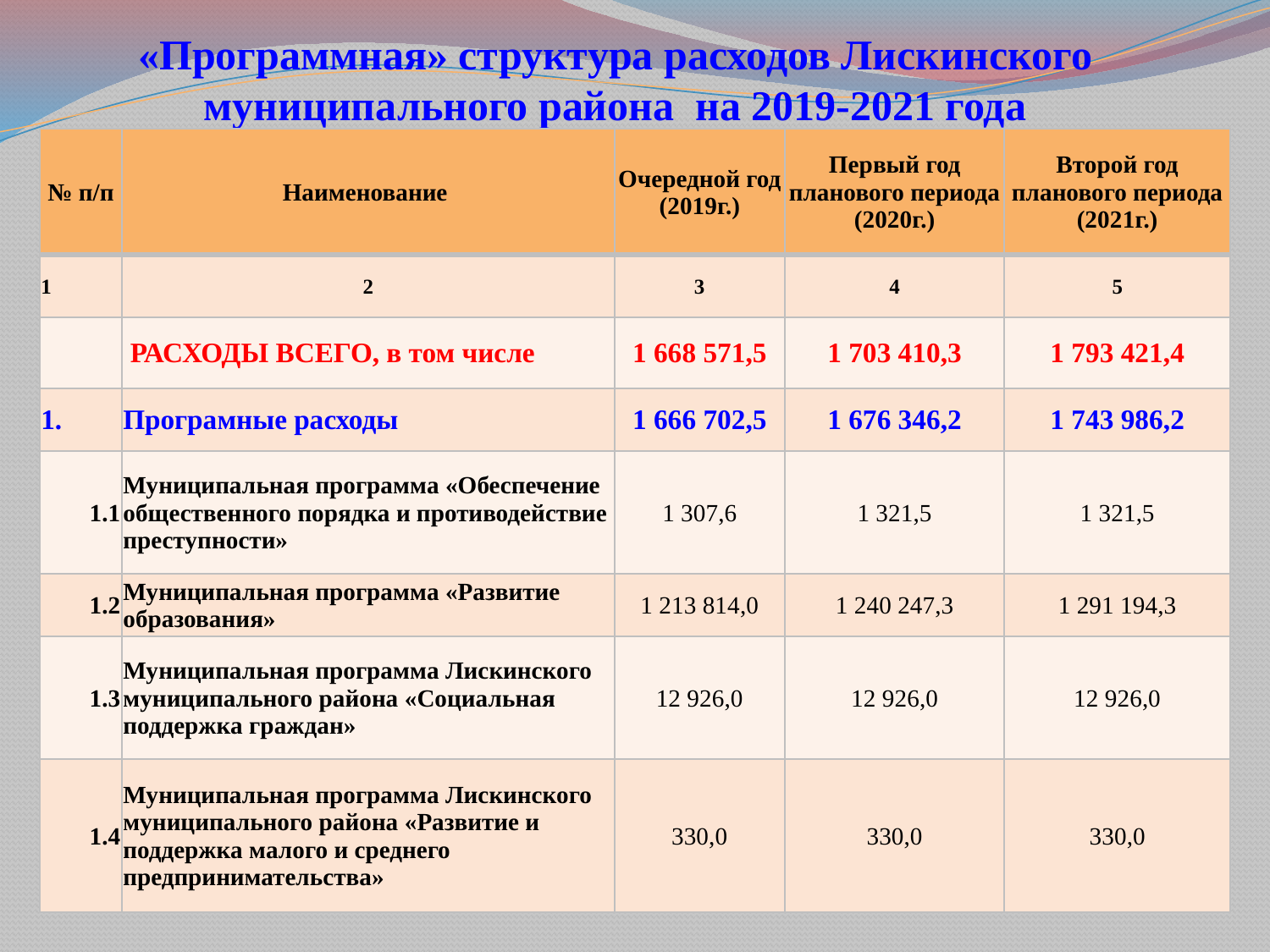

# «Программная» структура расходов Лискинского муниципального района  на 2019-2021 года
| № п/п | Наименование | Очередной год (2019г.) | Первый год планового периода (2020г.) | Второй год планового периода (2021г.) |
| --- | --- | --- | --- | --- |
| 1 | 2 | 3 | 4 | 5 |
|  | РАСХОДЫ ВСЕГО, в том числе | 1 668 571,5 | 1 703 410,3 | 1 793 421,4 |
| 1. | Програмные расходы | 1 666 702,5 | 1 676 346,2 | 1 743 986,2 |
| 1.1 | Муниципальная программа «Обеспечение общественного порядка и противодействие преступности» | 1 307,6 | 1 321,5 | 1 321,5 |
| 1.2 | Муниципальная программа «Развитие образования» | 1 213 814,0 | 1 240 247,3 | 1 291 194,3 |
| 1.3 | Муниципальная программа Лискинского муниципального района «Социальная поддержка граждан» | 12 926,0 | 12 926,0 | 12 926,0 |
| 1.4 | Муниципальная программа Лискинского муниципального района «Развитие и поддержка малого и среднего предпринимательства» | 330,0 | 330,0 | 330,0 |